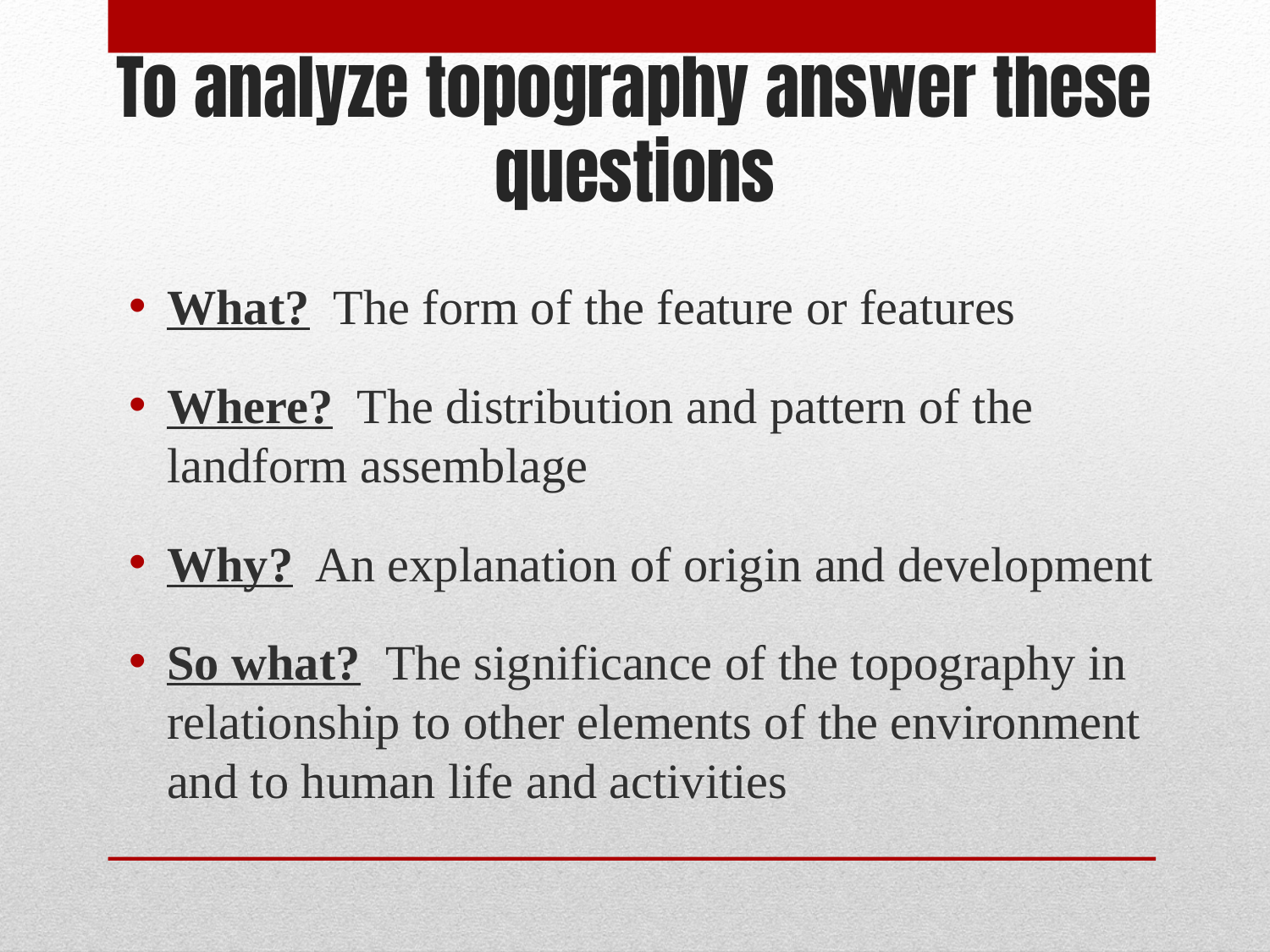

To analyze topography answer these questions
What?  The form of the feature or features

Where?  The distribution and pattern of the landform assemblage

Why?  An explanation of origin and development

So what?  The significance of the topography in relationship to other elements of the environment and to human life and activities